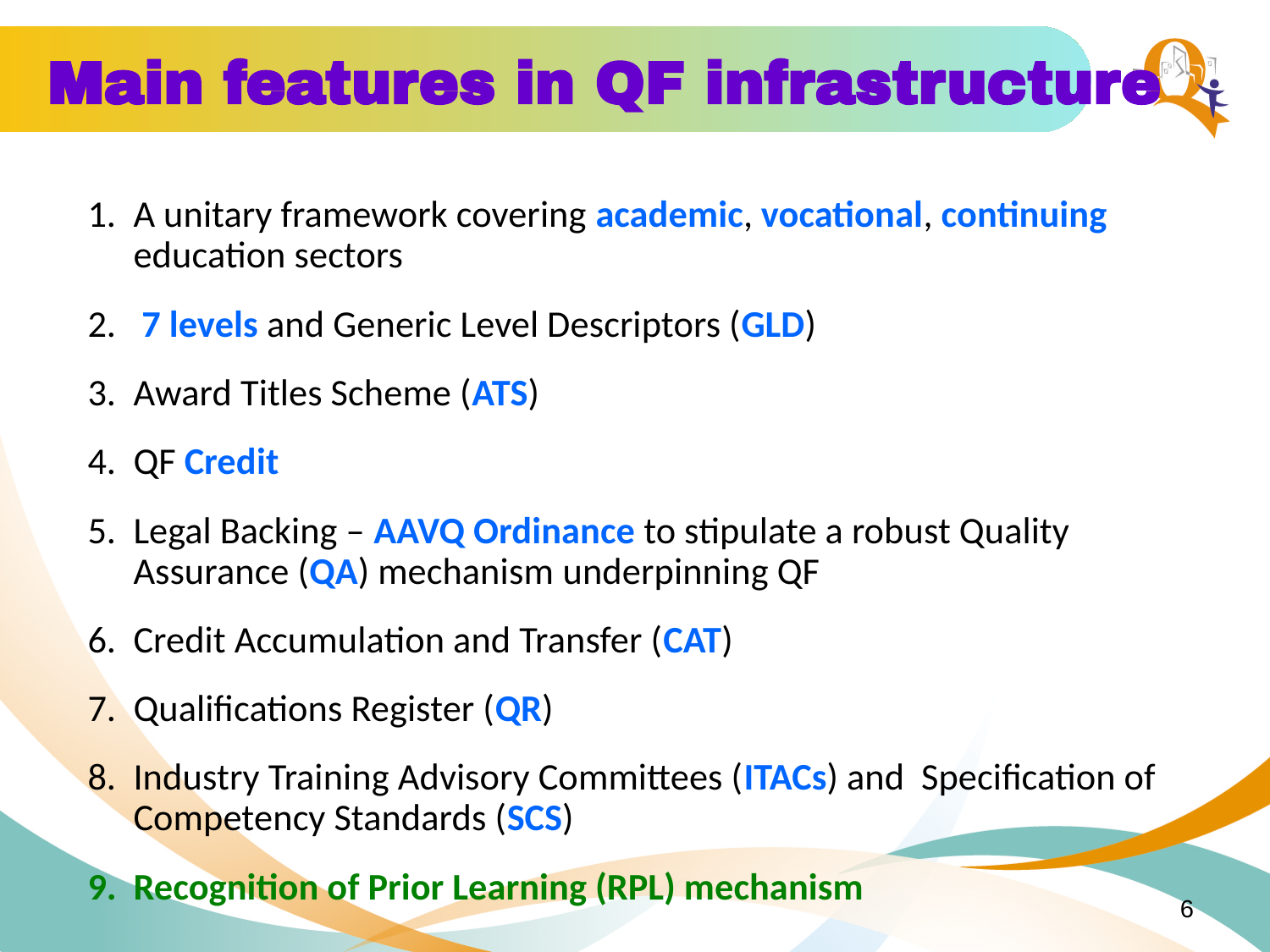

# Main features in QF infrastructure

A unitary framework covering academic, vocational, continuing education sectors
 7 levels and Generic Level Descriptors (GLD)
Award Titles Scheme (ATS)
QF Credit
Legal Backing – AAVQ Ordinance to stipulate a robust Quality Assurance (QA) mechanism underpinning QF
Credit Accumulation and Transfer (CAT)
Qualifications Register (QR)
Industry Training Advisory Committees (ITACs) and  Specification of Competency Standards (SCS)
Recognition of Prior Learning (RPL) mechanism
6